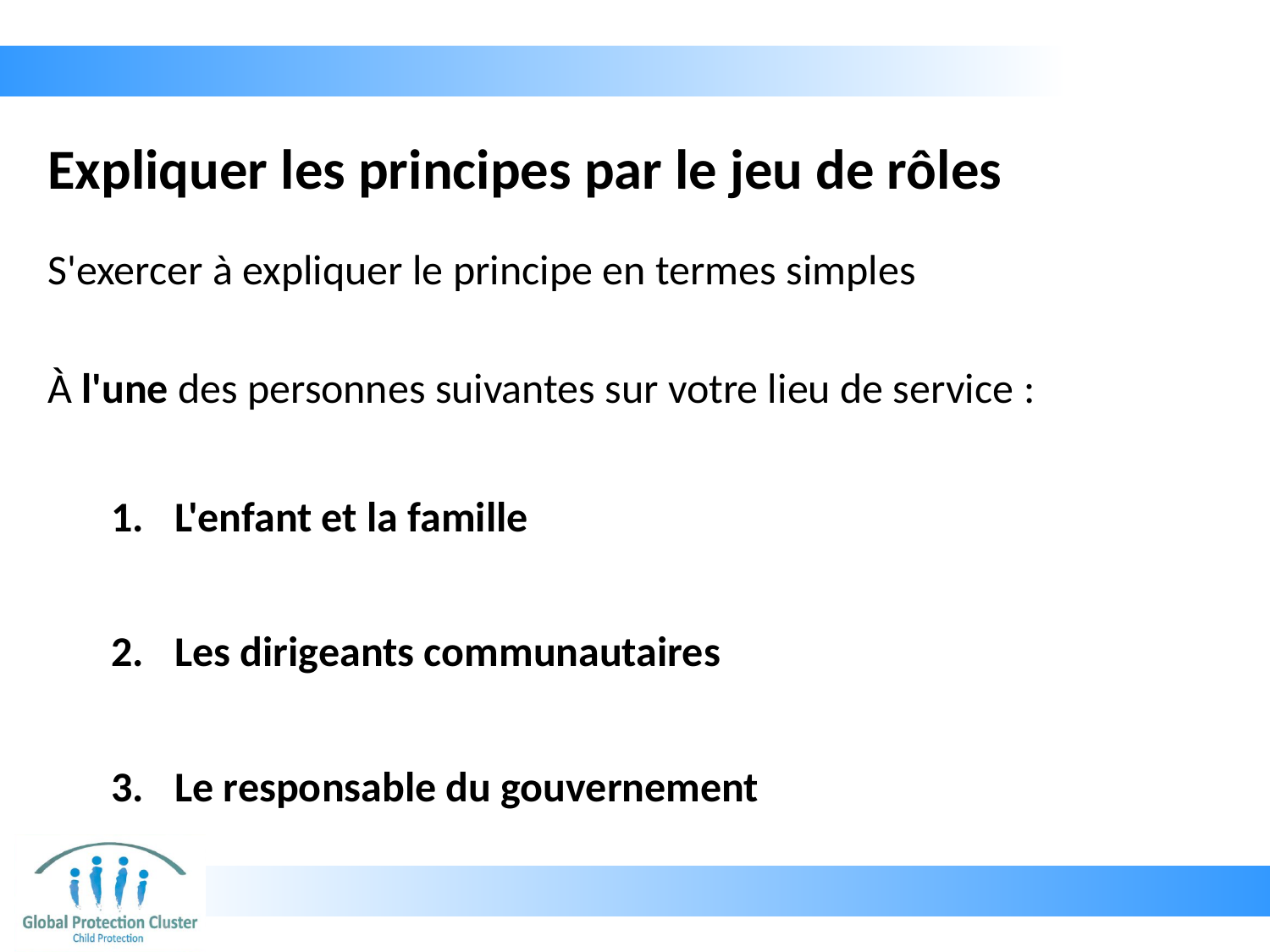

# Expliquer les principes par le jeu de rôles
S'exercer à expliquer le principe en termes simples

À l'une des personnes suivantes sur votre lieu de service :

L'enfant et la famille

Les dirigeants communautaires

Le responsable du gouvernement